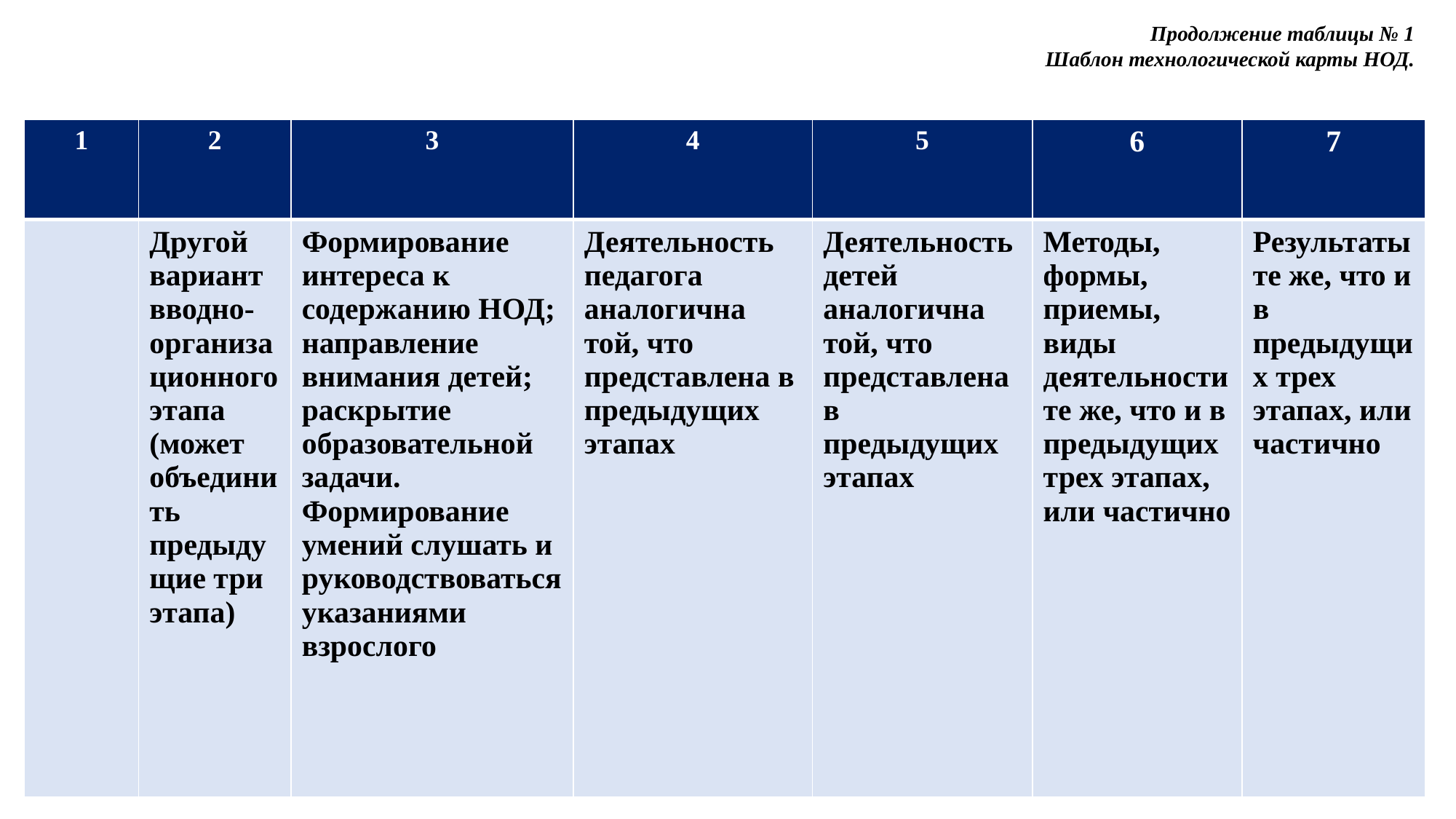

Продолжение таблицы № 1
Шаблон технологической карты НОД.
| 1 | 2 | 3 | 4 | 5 | 6 | 7 |
| --- | --- | --- | --- | --- | --- | --- |
|  | Другой вариант вводно-организационного этапа (может объединить предыдущие три этапа) | Формирование интереса к содержанию НОД; направление внимания детей; раскрытие образовательной задачи. Формирование умений слушать и руководствоваться указаниями взрослого | Деятельность педагога аналогична той, что представлена в предыдущих этапах | Деятельность детей аналогична той, что представлена в предыдущих этапах | Методы, формы, приемы, виды деятельности те же, что и в предыдущих трех этапах, или частично | Результаты те же, что и в предыдущих трех этапах, или частично |